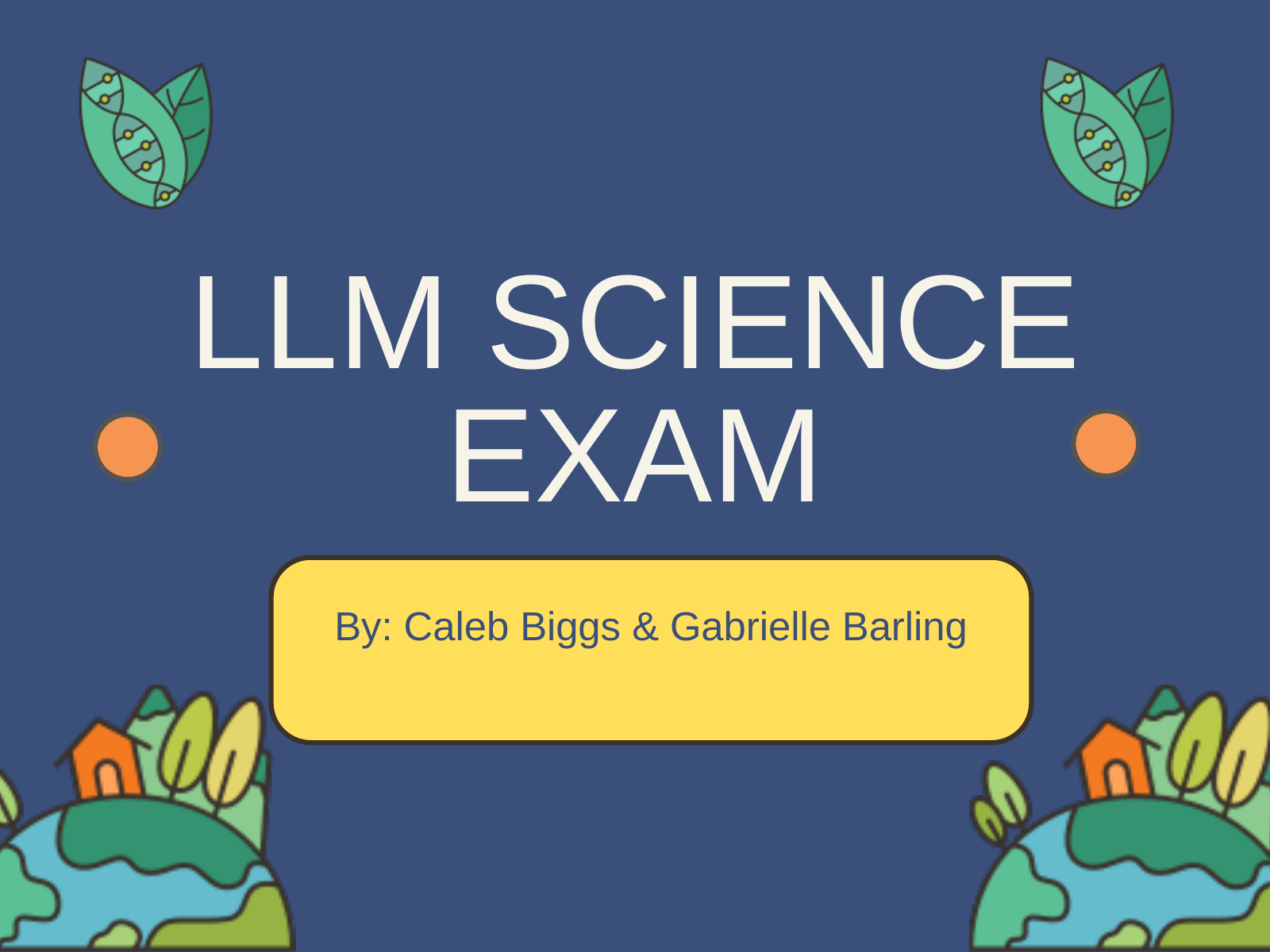

LLM SCIENCE EXAM

By: Caleb Biggs & Gabrielle Barling